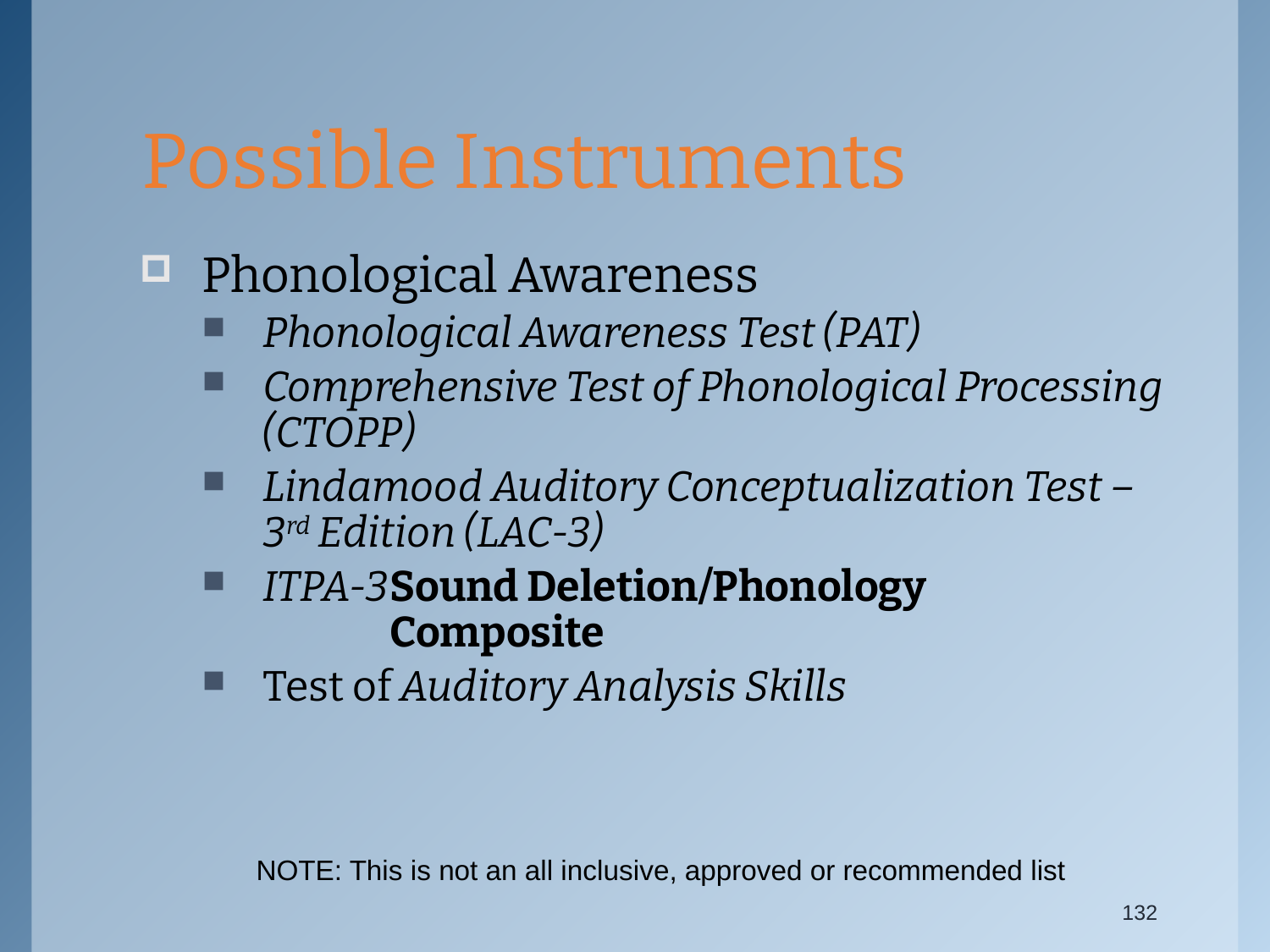

Possible Instruments
Phonological Awareness
Phonological Awareness Test (PAT)
Comprehensive Test of Phonological Processing (CTOPP)
Lindamood Auditory Conceptualization Test – 3rd Edition (LAC-3)
ITPA-3	Sound Deletion/Phonology 			Composite
Test of Auditory Analysis Skills
NOTE: This is not an all inclusive, approved or recommended list
132